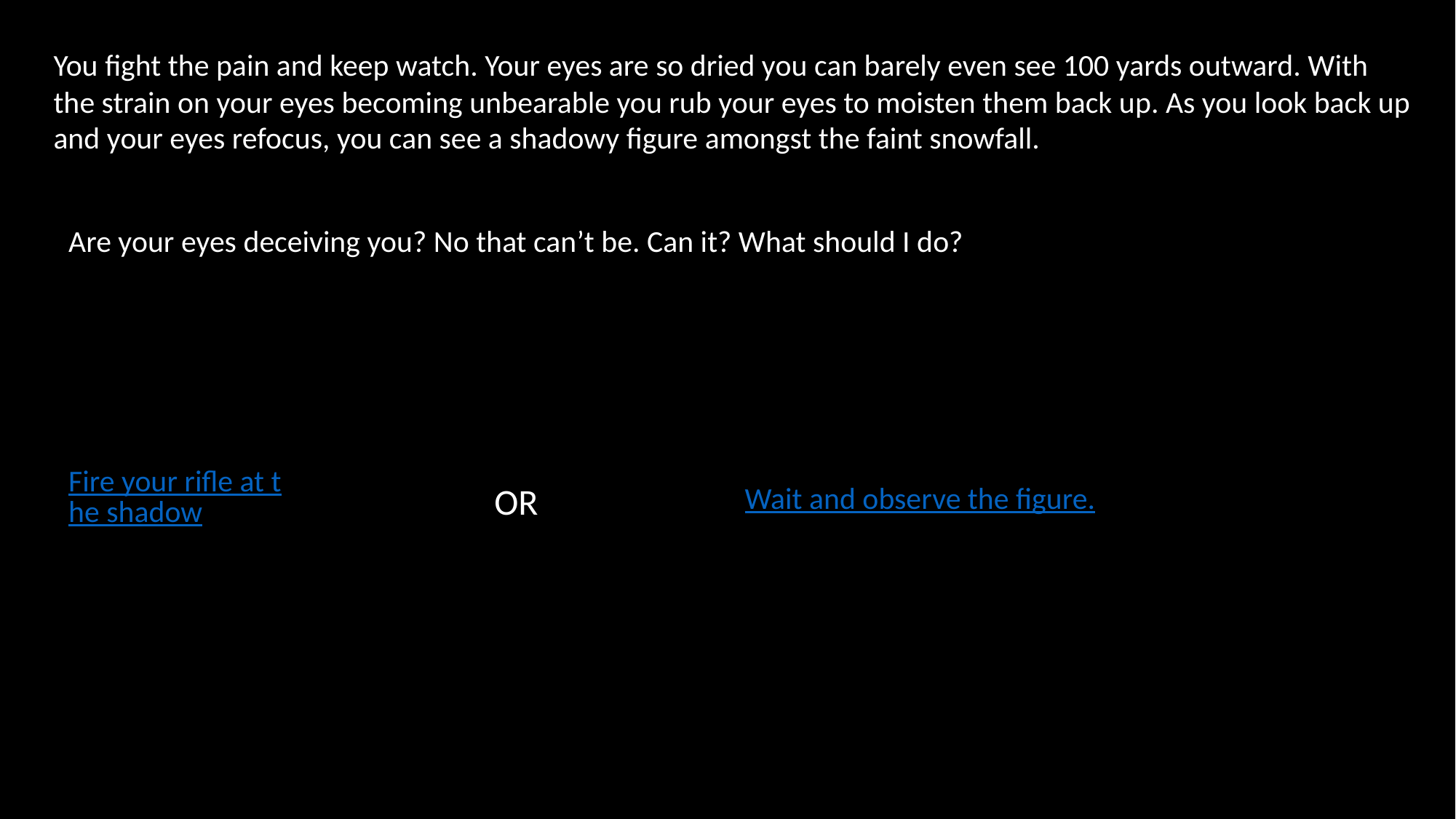

You fight the pain and keep watch. Your eyes are so dried you can barely even see 100 yards outward. With the strain on your eyes becoming unbearable you rub your eyes to moisten them back up. As you look back up and your eyes refocus, you can see a shadowy figure amongst the faint snowfall.
Are your eyes deceiving you? No that can’t be. Can it? What should I do?
Fire your rifle at the shadow
OR
Wait and observe the figure.